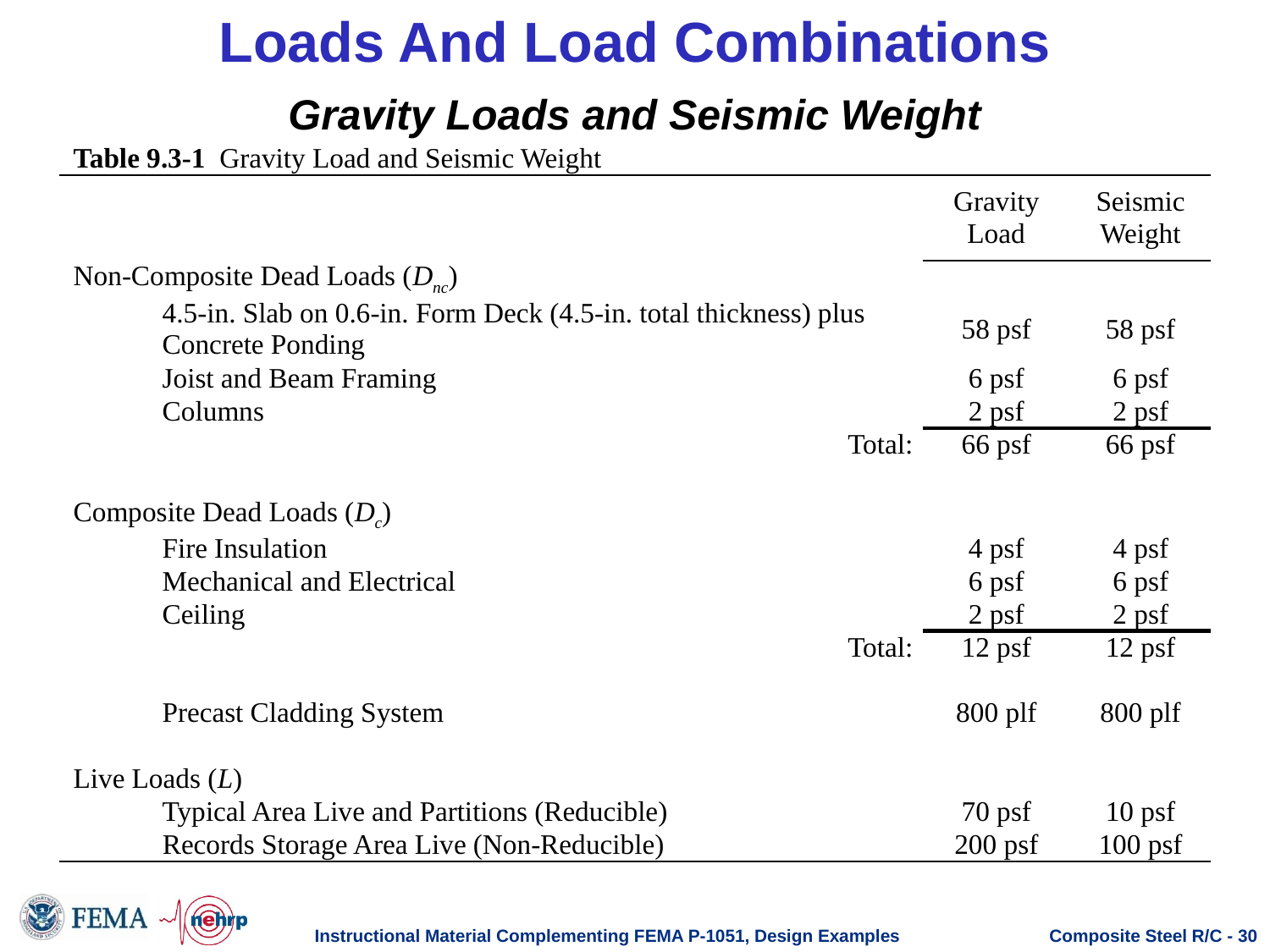

# Loads And Load Combinations
Gravity Loads and Seismic Weight
| Table 9.3-1 Gravity Load and Seismic Weight |  |  |  |
| --- | --- | --- | --- |
|  |  | Gravity Load | Seismic Weight |
| Non-Composite Dead Loads (Dnc) |  |  |  |
|  | 4.5-in. Slab on 0.6-in. Form Deck (4.5‑in. total thickness) plus Concrete Ponding | 58 psf | 58 psf |
|  | Joist and Beam Framing | 6 psf | 6 psf |
|  | Columns | 2 psf | 2 psf |
|  | Total: | 66 psf | 66 psf |
|  |  |  |  |
| Composite Dead Loads (Dc) |  |  |  |
|  | Fire Insulation | 4 psf | 4 psf |
|  | Mechanical and Electrical | 6 psf | 6 psf |
|  | Ceiling | 2 psf | 2 psf |
|  | Total: | 12 psf | 12 psf |
|  |  |  |  |
|  | Precast Cladding System | 800 plf | 800 plf |
|  |  |  |  |
| Live Loads (L) |  |  |  |
|  | Typical Area Live and Partitions (Reducible) | 70 psf | 10 psf |
|  | Records Storage Area Live (Non-Reducible) | 200 psf | 100 psf |
Instructional Material Complementing FEMA P-1051, Design Examples
Composite Steel R/C - 30